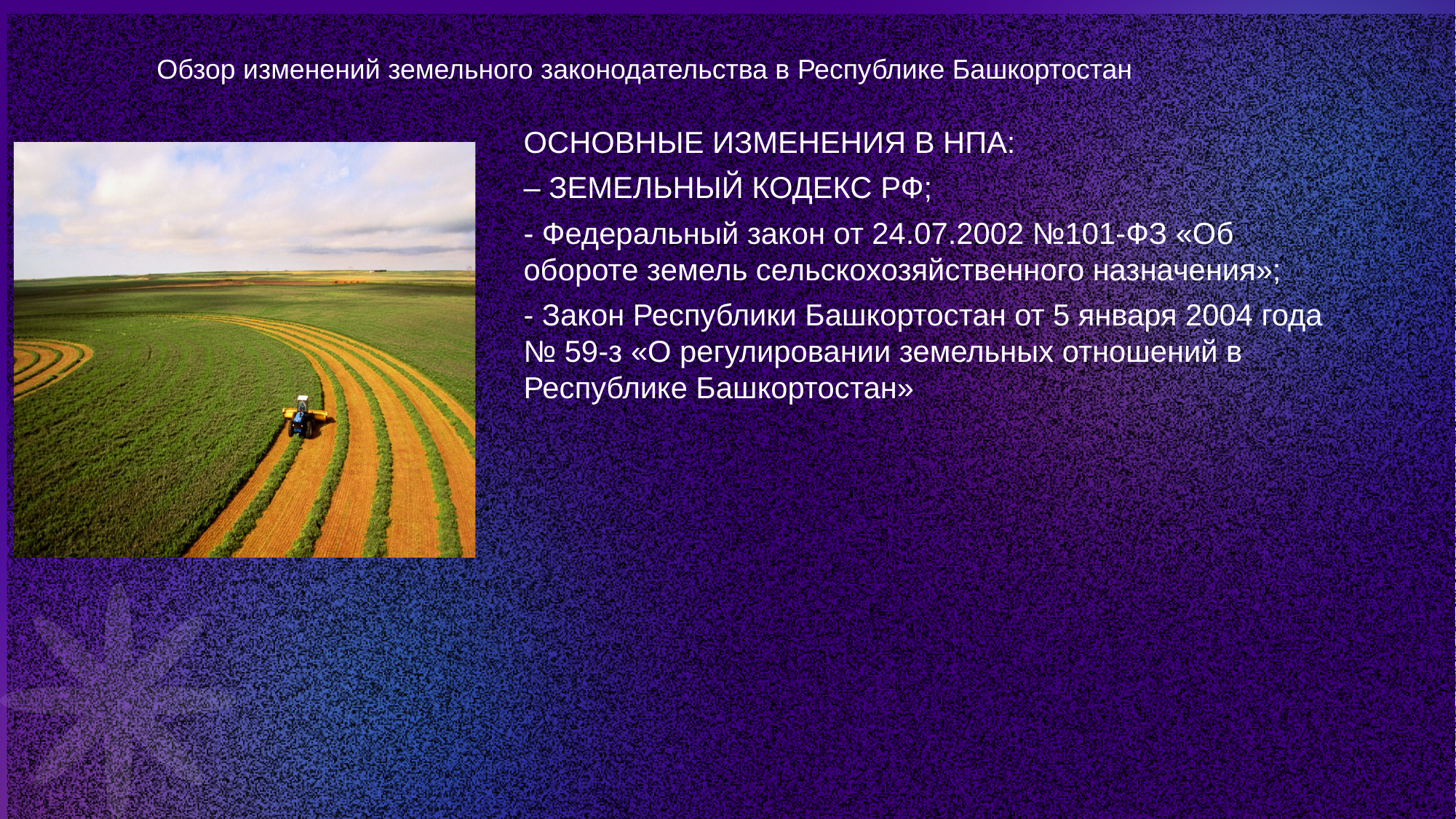

Обзор изменений земельного законодательства в Республике Башкортостан
ОСНОВНЫЕ ИЗМЕНЕНИЯ В НПА:
– ЗЕМЕЛЬНЫЙ КОДЕКС РФ;
- Федеральный закон от 24.07.2002 №101-ФЗ «Об обороте земель сельскохозяйственного назначения»;
- Закон Республики Башкортостан от 5 января 2004 года № 59-з «О регулировании земельных отношений в Республике Башкортостан»